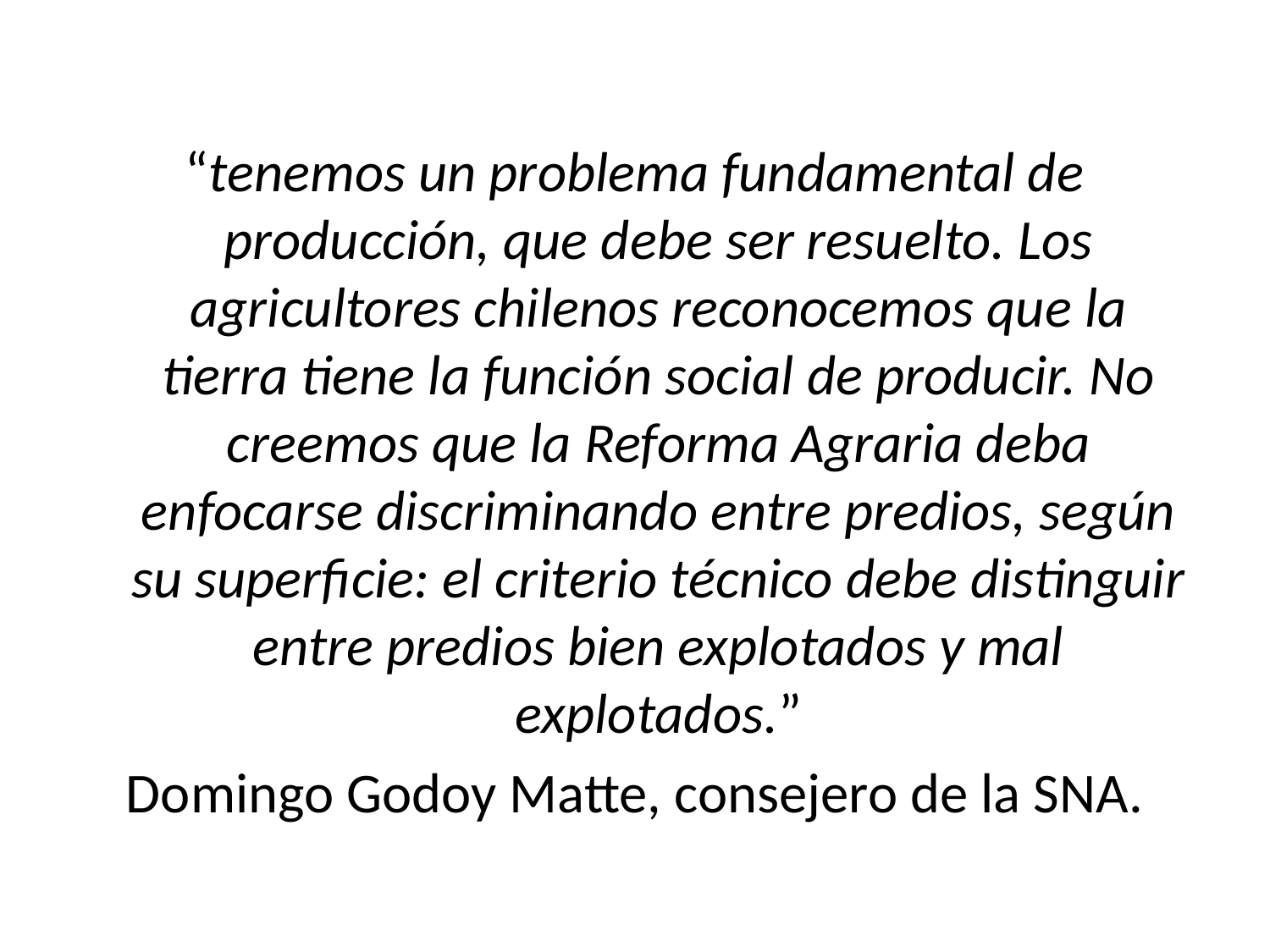

“tenemos un problema fundamental de producción, que debe ser resuelto. Los agricultores chilenos reconocemos que la tierra tiene la función social de producir. No creemos que la Reforma Agraria deba enfocarse discriminando entre predios, según su superficie: el criterio técnico debe distinguir entre predios bien explotados y mal explotados.”
Domingo Godoy Matte, consejero de la SNA.